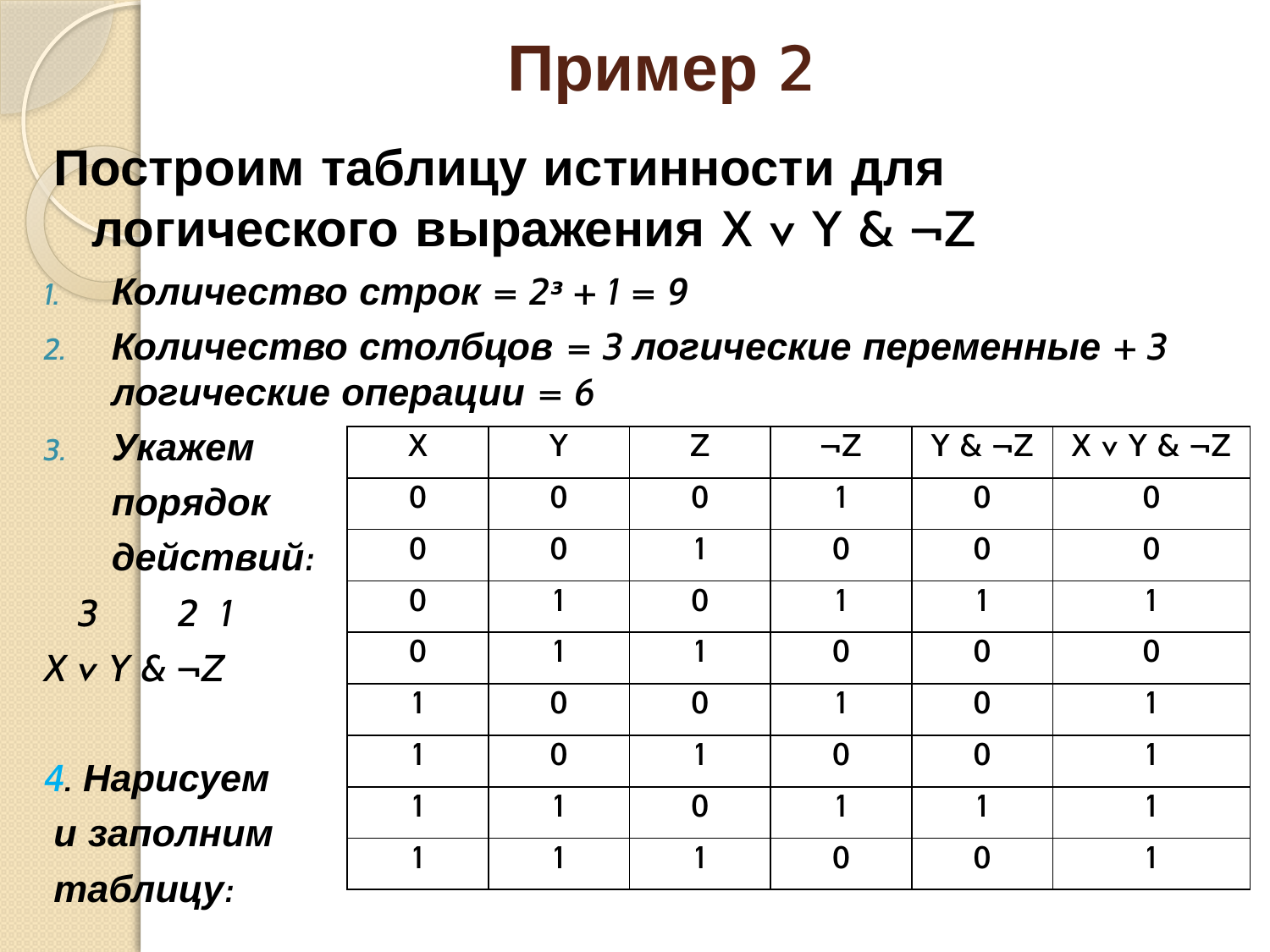

# Пример 2
Построим таблицу истинности для логического выражения X v Y & ¬Z
Количество строк = 2³ + 1 = 9
Количество столбцов = 3 логические переменные + 3 логические операции = 6
Укажем
	порядок
	действий:
   3       2  1
X v Y & ¬Z

4. Нарисуем
 и заполним
 таблицу:

| X | Y | Z | ¬Z | Y & ¬Z | X v Y & ¬Z |
| --- | --- | --- | --- | --- | --- |
| 0 | 0 | 0 | 1 | 0 | 0 |
| 0 | 0 | 1 | 0 | 0 | 0 |
| 0 | 1 | 0 | 1 | 1 | 1 |
| 0 | 1 | 1 | 0 | 0 | 0 |
| 1 | 0 | 0 | 1 | 0 | 1 |
| 1 | 0 | 1 | 0 | 0 | 1 |
| 1 | 1 | 0 | 1 | 1 | 1 |
| 1 | 1 | 1 | 0 | 0 | 1 |